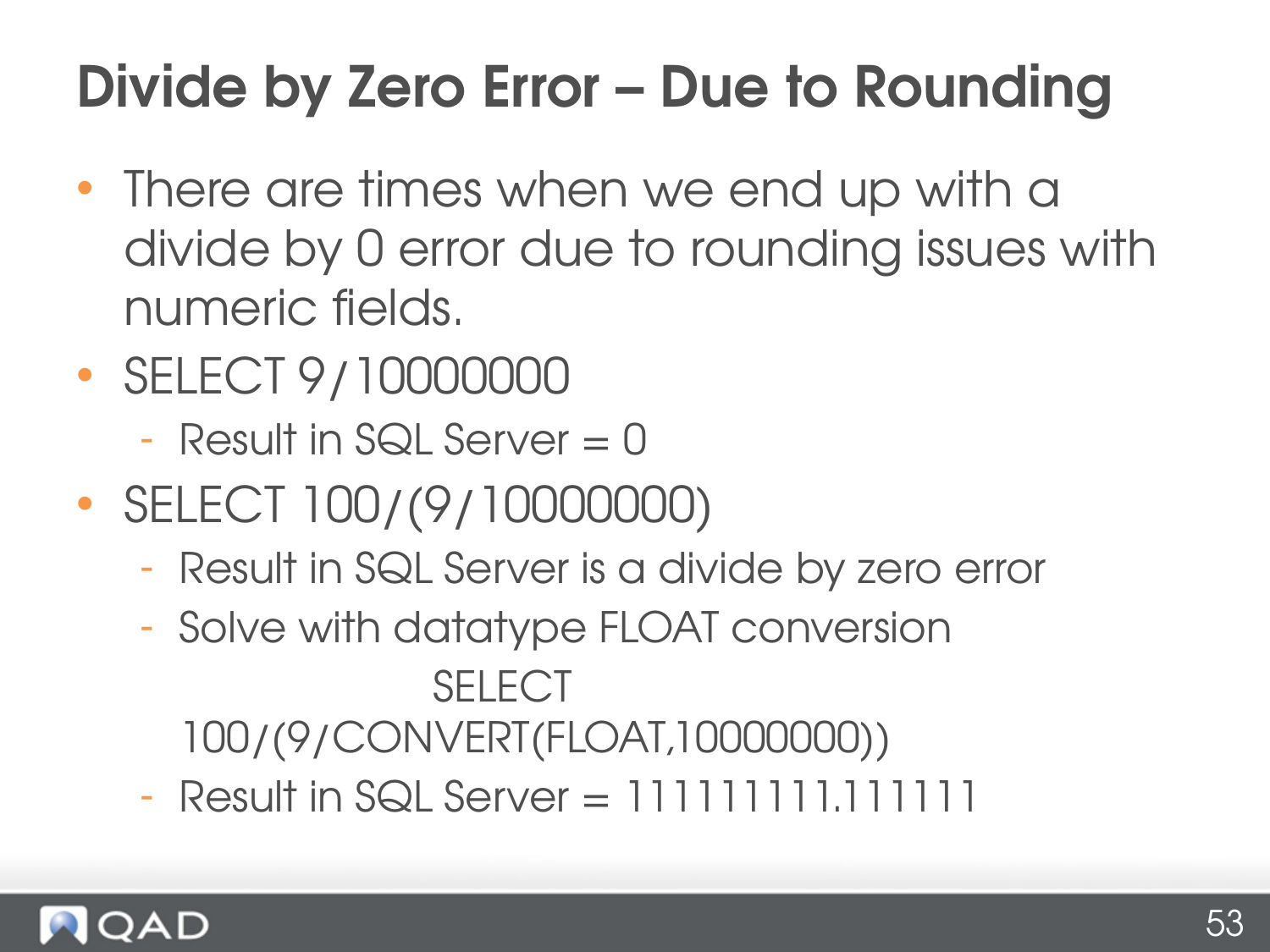

# Divide by Zero Error – Due to Rounding
There are times when we end up with a divide by 0 error due to rounding issues with numeric fields.
SELECT 9/10000000
Result in SQL Server = 0
SELECT 100/(9/10000000)
Result in SQL Server is a divide by zero error
Solve with datatype FLOAT conversion
			SELECT 100/(9/CONVERT(FLOAT,10000000))
Result in SQL Server = 111111111.111111

53